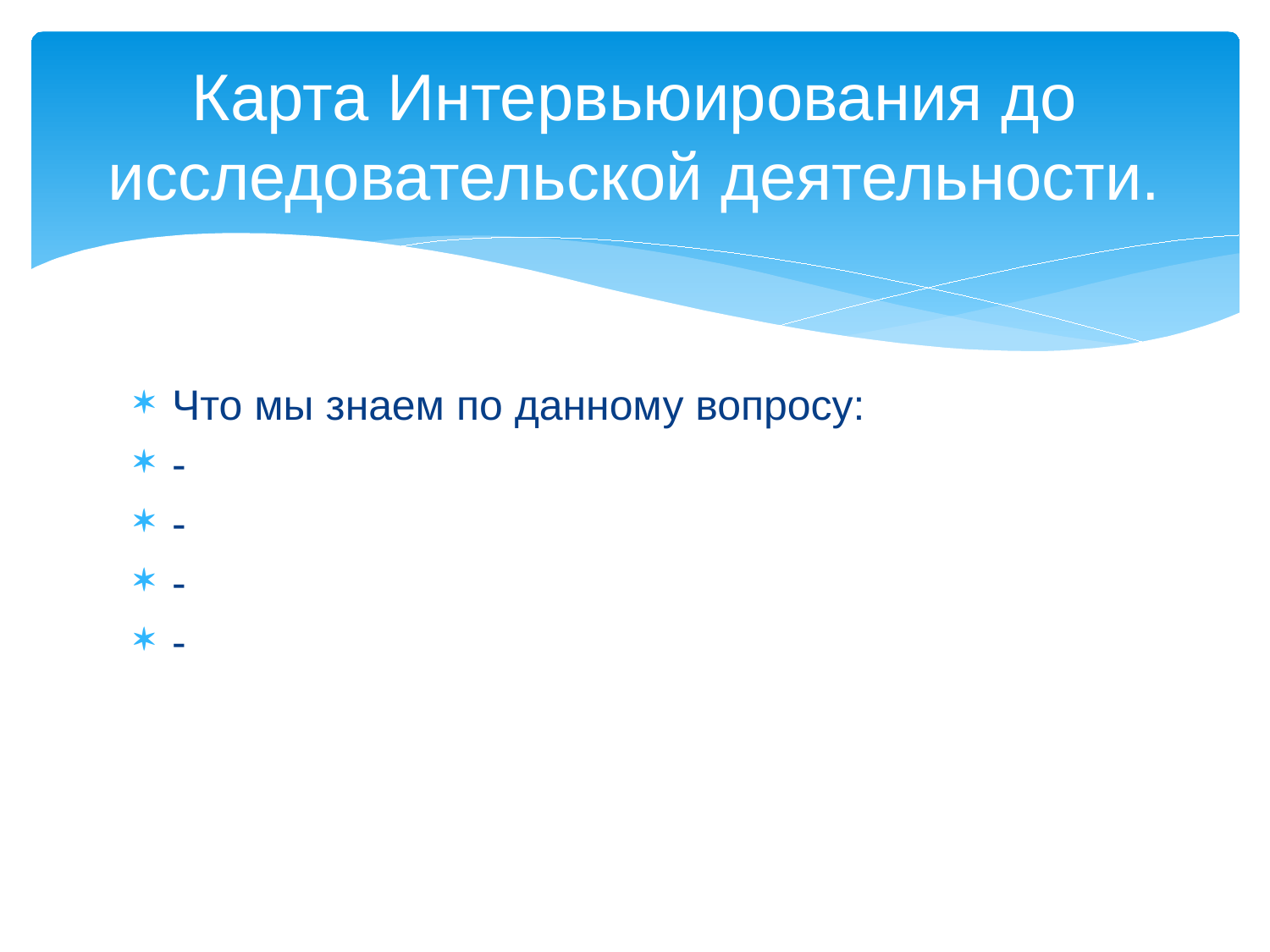

# Карта Интервьюирования до исследовательской деятельности.
Что мы знаем по данному вопросу:
-
-
-
-